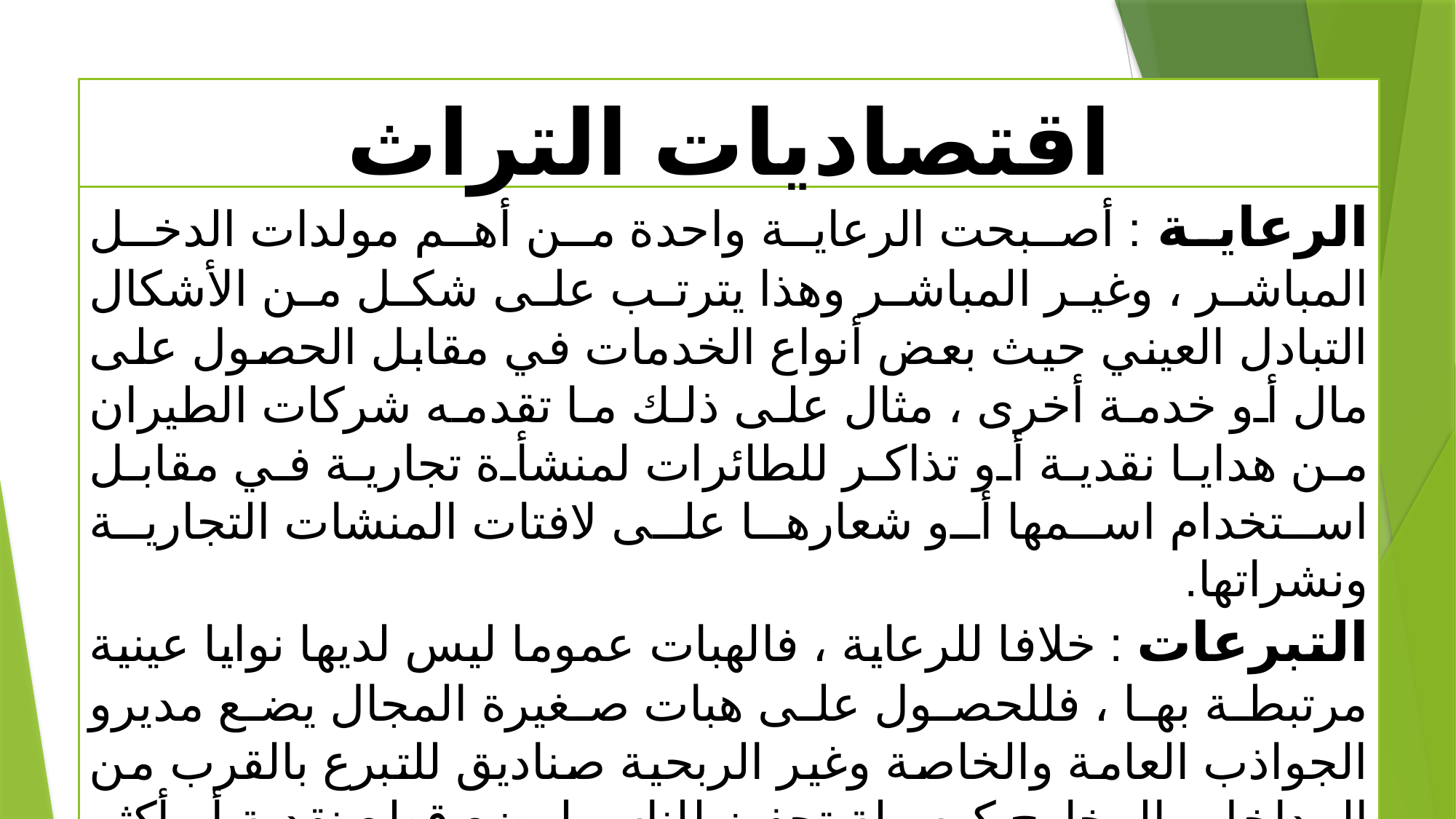

# اقتصاديات التراث
الرعاية : أصبحت الرعاية واحدة من أهم مولدات الدخل المباشر ، وغير المباشر وهذا يترتب على شكل من الأشكال التبادل العيني حيث بعض أنواع الخدمات في مقابل الحصول على مال أو خدمة أخرى ، مثال على ذلك ما تقدمه شركات الطيران من هدايا نقدية أو تذاكر للطائرات لمنشأة تجارية في مقابل استخدام اسمها أو شعارها على لافتات المنشات التجارية ونشراتها.
التبرعات : خلافا للرعاية ، فالهبات عموما ليس لديها نوايا عينية مرتبطة بها ، فللحصول على هبات صغيرة المجال يضع مديرو الجواذب العامة والخاصة وغير الربحية صناديق للتبرع بالقرب من المداخل والمخارج كوسيلة تحفيز للناس لوضع قطع نقدية أو أكثر في صندوق الحفاظ على المواقع.